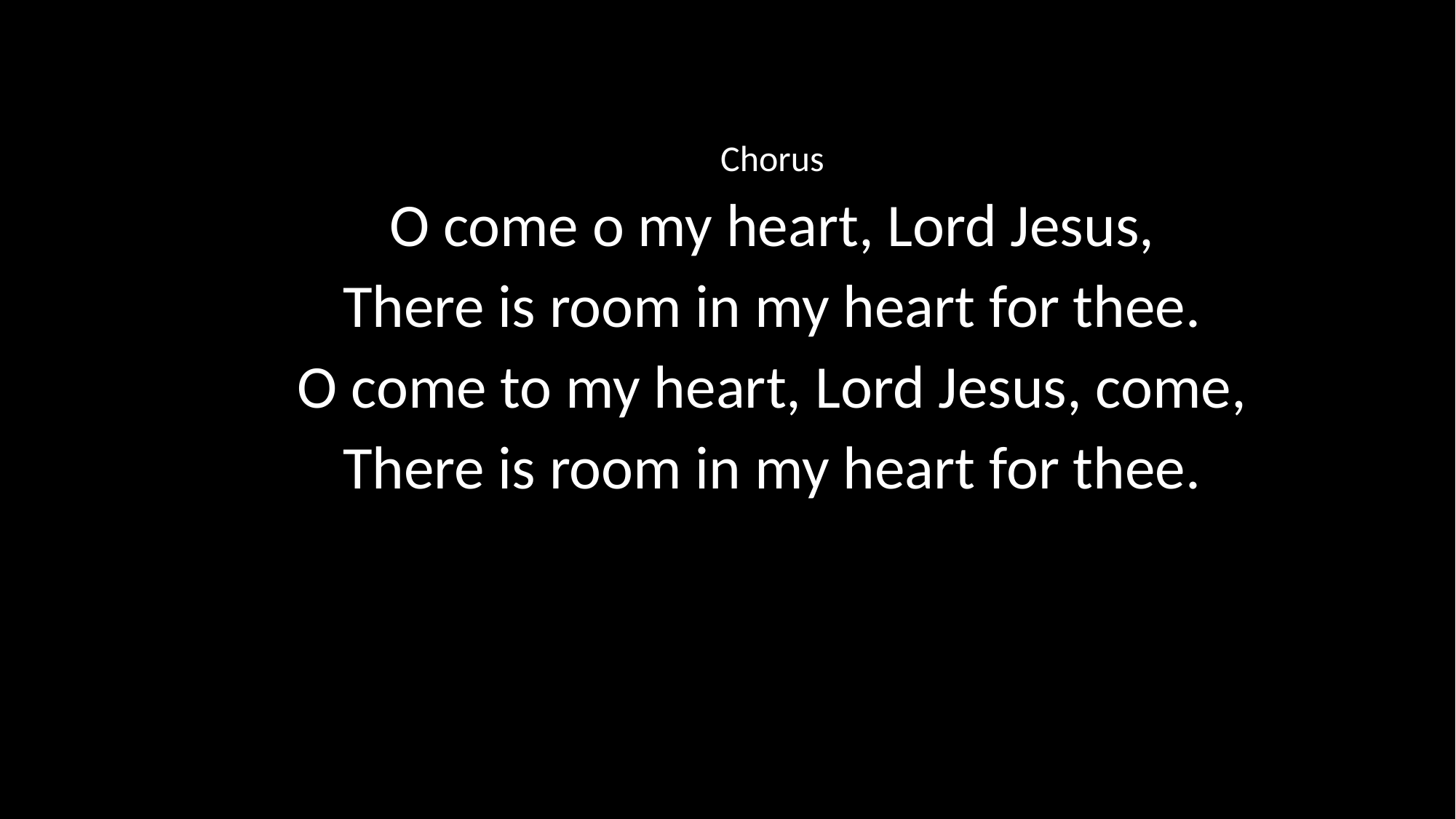

Chorus
O come o my heart, Lord Jesus,
There is room in my heart for thee.
O come to my heart, Lord Jesus, come,
There is room in my heart for thee.